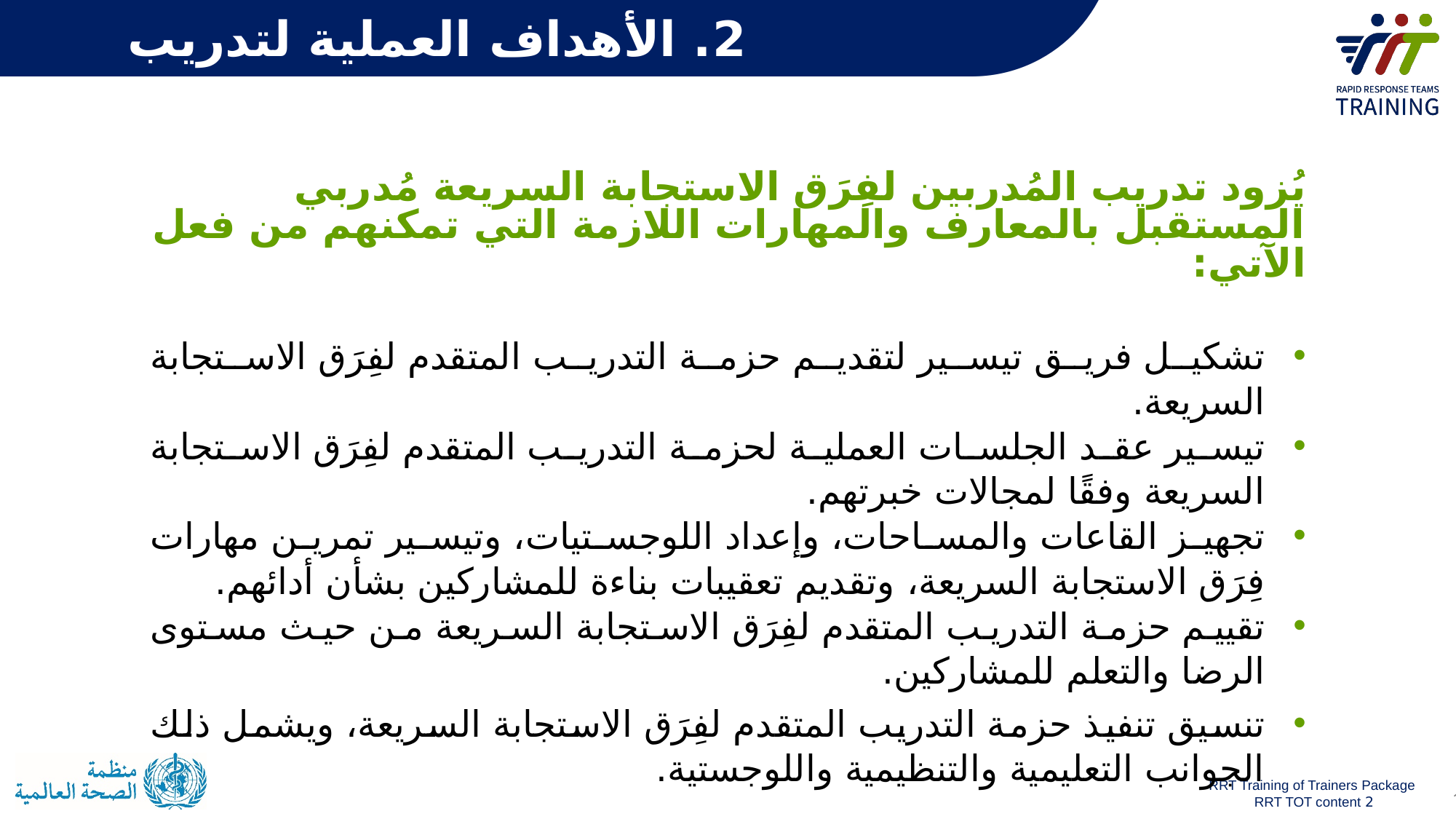

2. الأهداف العملية لتدريب المُدربين
يُزود تدريب المُدربين لفِرَق الاستجابة السريعة مُدربي المستقبل بالمعارف والمهارات اللازمة التي تمكنهم من فعل الآتي:
تشكيل فريق تيسير لتقديم حزمة التدريب المتقدم لفِرَق الاستجابة السريعة.
تيسير عقد الجلسات العملية لحزمة التدريب المتقدم لفِرَق الاستجابة السريعة وفقًا لمجالات خبرتهم.
تجهيز القاعات والمساحات، وإعداد اللوجستيات، وتيسير تمرين مهارات فِرَق الاستجابة السريعة، وتقديم تعقيبات بناءة للمشاركين بشأن أدائهم.
تقييم حزمة التدريب المتقدم لفِرَق الاستجابة السريعة من حيث مستوى الرضا والتعلم للمشاركين.
تنسيق تنفيذ حزمة التدريب المتقدم لفِرَق الاستجابة السريعة، ويشمل ذلك الجوانب التعليمية والتنظيمية واللوجستية.